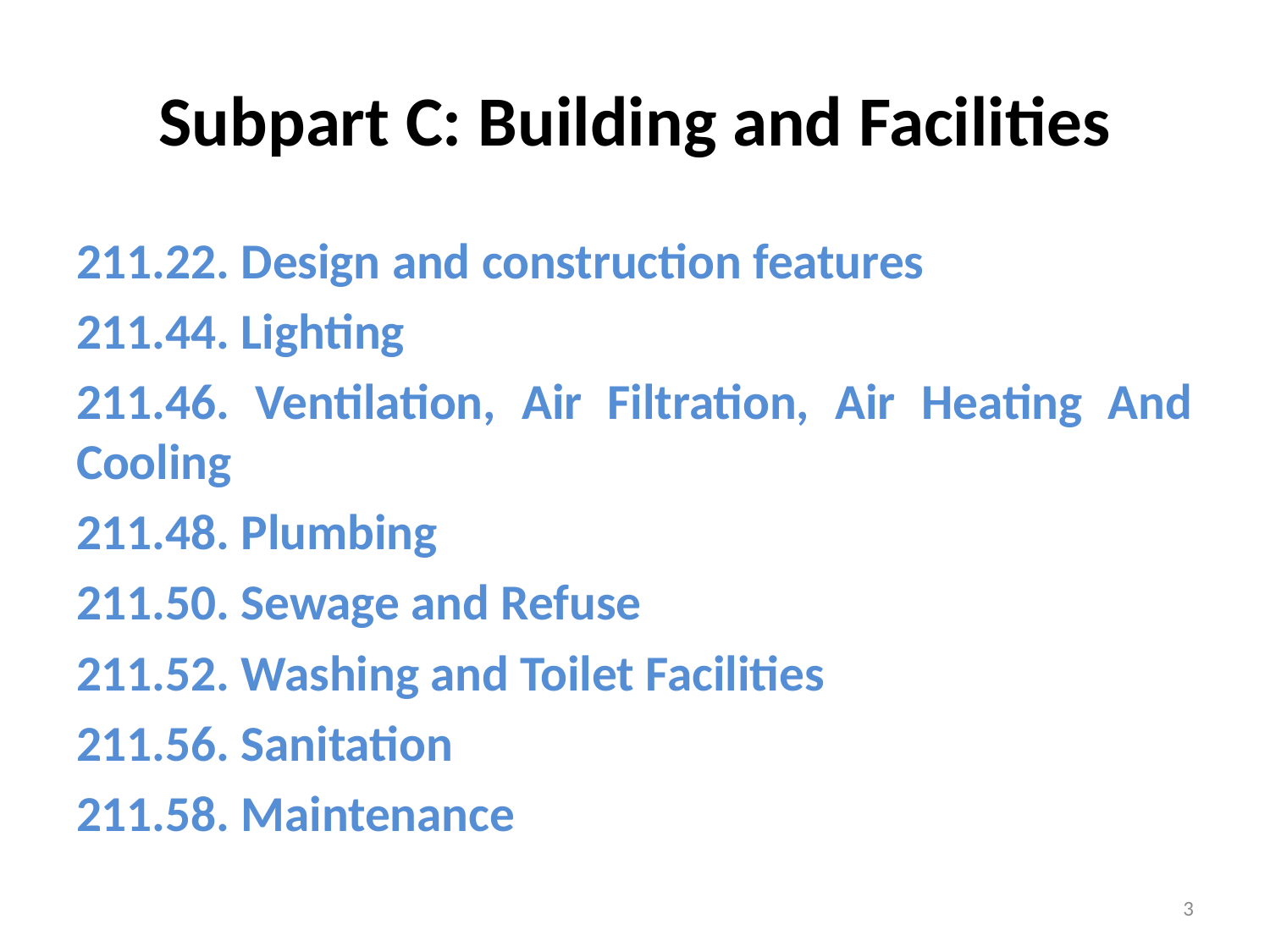

# Subpart C: Building and Facilities
211.22. Design and construction features
211.44. Lighting
211.46. Ventilation, Air Filtration, Air Heating And Cooling
211.48. Plumbing
211.50. Sewage and Refuse
211.52. Washing and Toilet Facilities
211.56. Sanitation
211.58. Maintenance

3